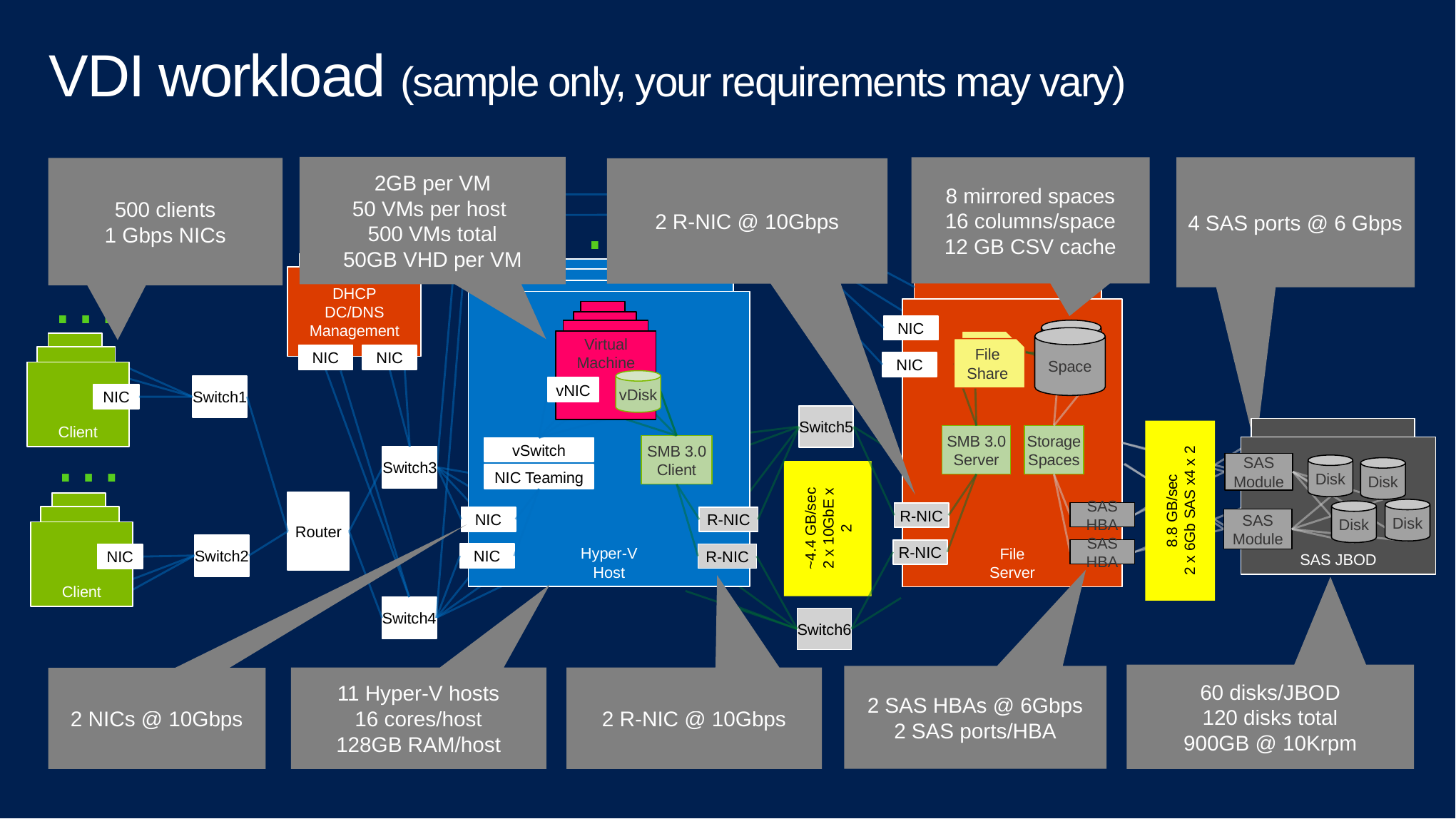

# VDI workload (sample only, your requirements may vary)
2GB per VM
50 VMs per host
500 VMs total
50GB VHD per VM
8 mirrored spaces
16 columns/space
12 GB CSV cache
4 SAS ports @ 6 Gbps
500 clients
1 Gbps NICs
2 R-NIC @ 10Gbps
…
…
File
Server
Hyper-V
DHCP
DC/DNS
Management
Hyper-V
Hyper-V
File
Server
Hyper-V
Host
File
Server
VM
VM
NIC
Space
VM
Space
Virtual
Machine
File
Share
Client
File
Share
NIC
NIC
Client
NIC
Client
vDisk
Switch1
vNIC
NIC
Switch5
…
SAS JBOD
SMB 3.0
Server
Storage
Spaces
SMB 3.0
Client
SAS JBOD
SAS
Module
Disk
Disk
Disk
Disk
SAS
Module
vSwitch
Switch3
NIC Teaming
8.8 GB/sec
2 x 6Gb SAS x4 x 2
Router
Client
~4.4 GB/sec
2 x 10GbE x 2
SAS HBA
R-NIC
Client
NIC
R-NIC
Client
Switch2
R-NIC
SAS HBA
NIC
R-NIC
NIC
Switch4
Switch6
60 disks/JBOD
120 disks total
900GB @ 10Krpm
2 SAS HBAs @ 6Gbps
2 SAS ports/HBA
11 Hyper-V hosts
16 cores/host
128GB RAM/host
2 R-NIC @ 10Gbps
2 NICs @ 10Gbps